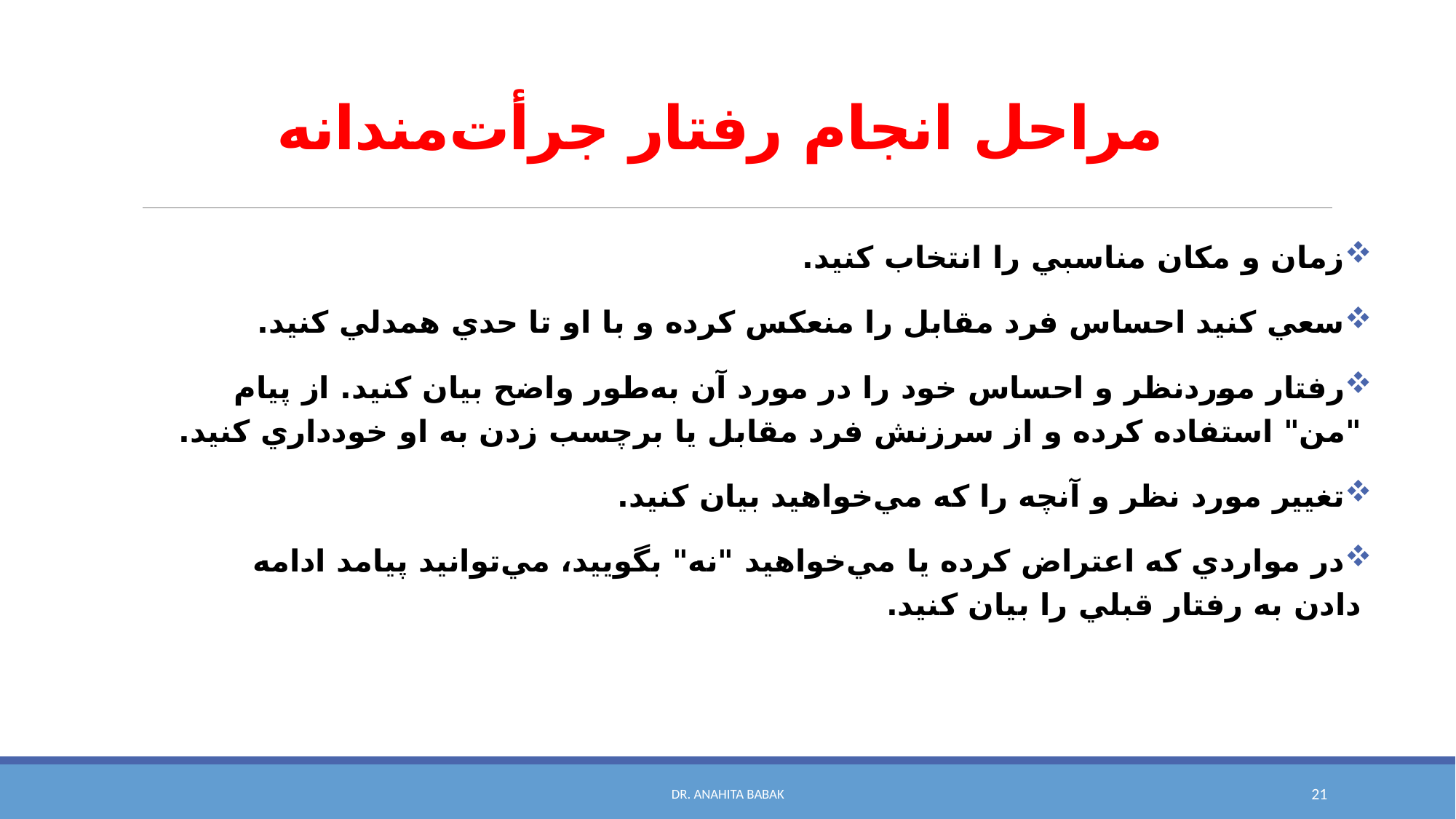

# مراحل انجام رفتار جرأت‌مندانه

زمان و مكان مناسبي را انتخاب كنيد.
سعي كنيد احساس فرد مقابل را منعكس كرده و با او تا حدي همدلي كنيد.
رفتار موردنظر و احساس خود را در مورد آن به‌طور واضح بيان كنيد. از پيام "من" استفاده كرده و از سرزنش فرد مقابل يا برچسب زدن به او خودداري كنيد.
تغيير مورد نظر و آنچه را كه مي‌خواهيد بيان كنيد.
در مواردي كه اعتراض كرده يا مي‌خواهيد "نه" بگوييد، مي‌توانيد پيامد ادامه دادن به رفتار قبلي را بيان كنيد.
Dr. Anahita Babak
21